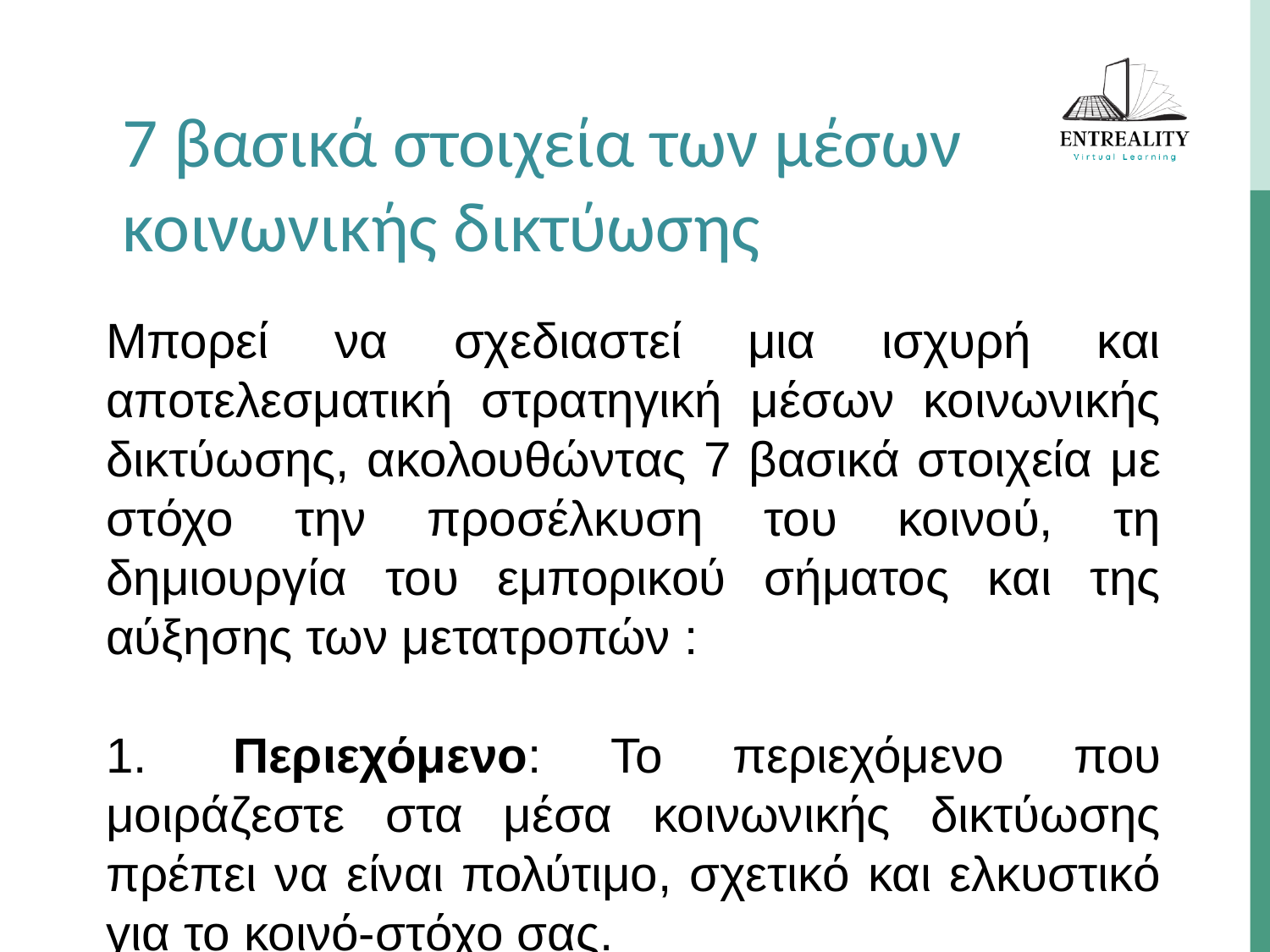

7 βασικά στοιχεία των μέσων κοινωνικής δικτύωσης

Μπορεί να σχεδιαστεί μια ισχυρή και αποτελεσματική στρατηγική μέσων κοινωνικής δικτύωσης, ακολουθώντας 7 βασικά στοιχεία με στόχο την προσέλκυση του κοινού, τη δημιουργία του εμπορικού σήματος και της αύξησης των μετατροπών :

1.	Περιεχόμενο: Το περιεχόμενο που μοιράζεστε στα μέσα κοινωνικής δικτύωσης πρέπει να είναι πολύτιμο, σχετικό και ελκυστικό για το κοινό-στόχο σας.